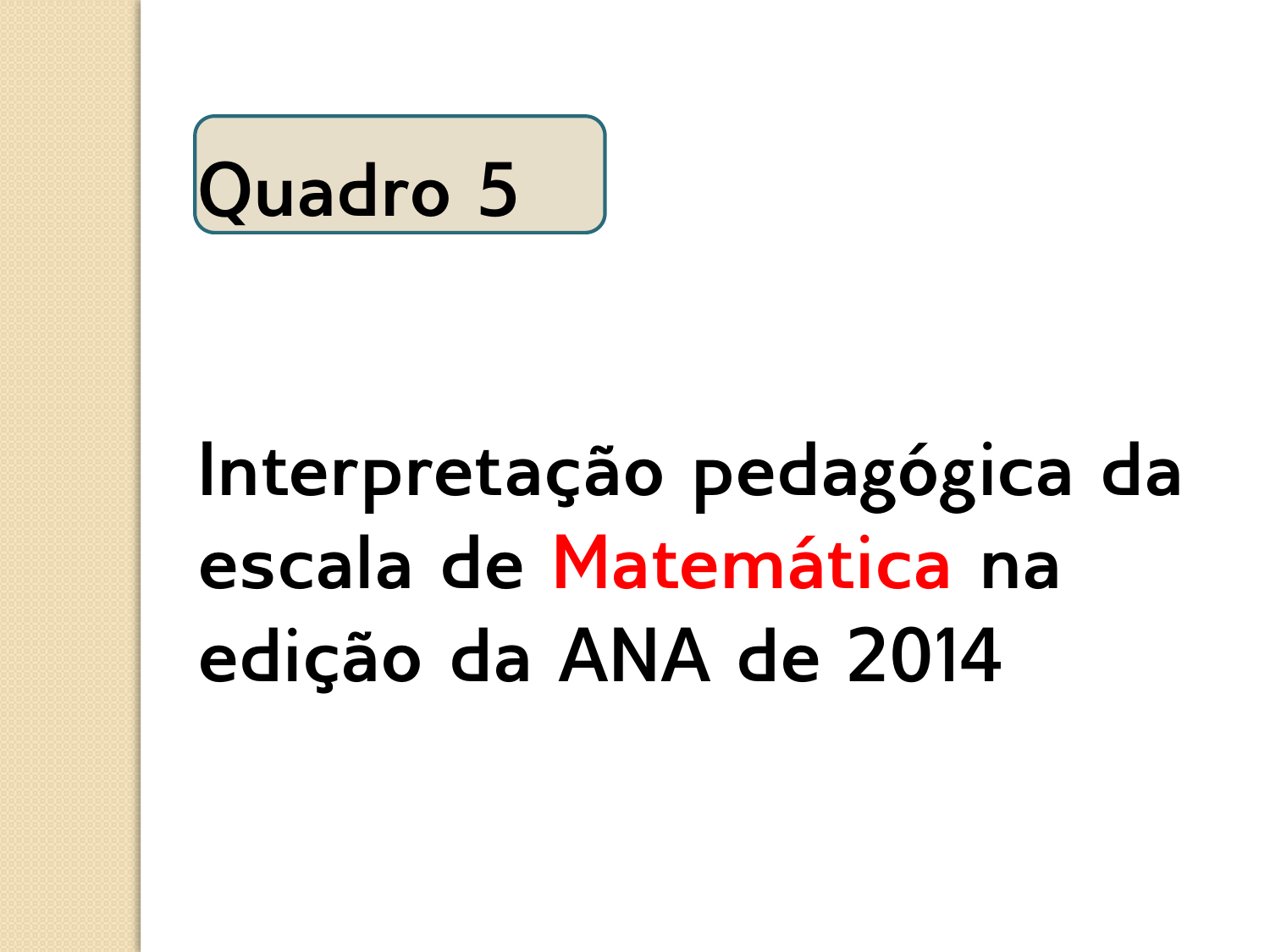

Quadro 5

Interpretação pedagógica da escala de Matemática na edição da ANA de 2014